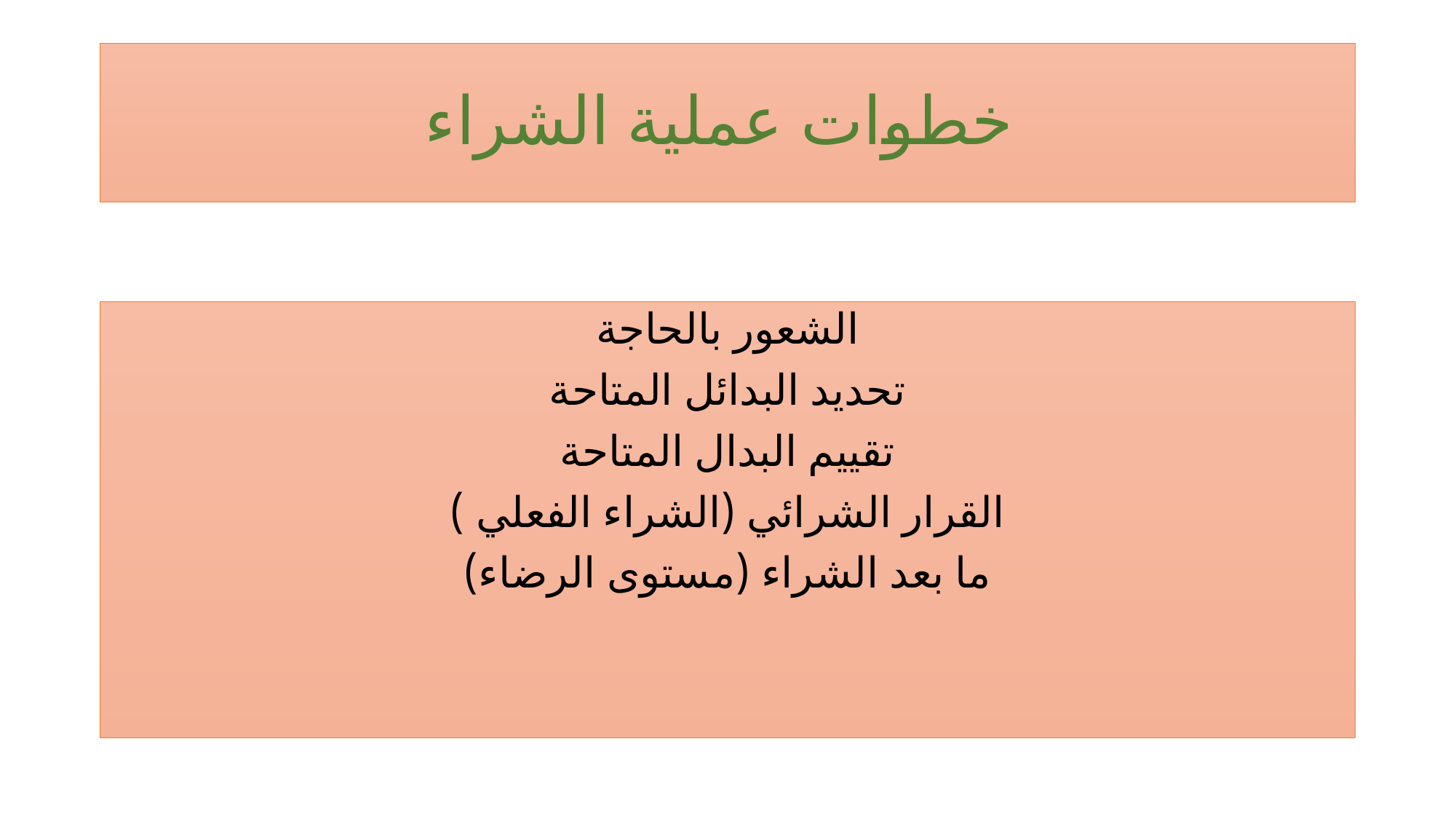

# خطوات عملية الشراء
الشعور بالحاجة
تحديد البدائل المتاحة
تقييم البدال المتاحة
القرار الشرائي (الشراء الفعلي )
ما بعد الشراء (مستوى الرضاء)